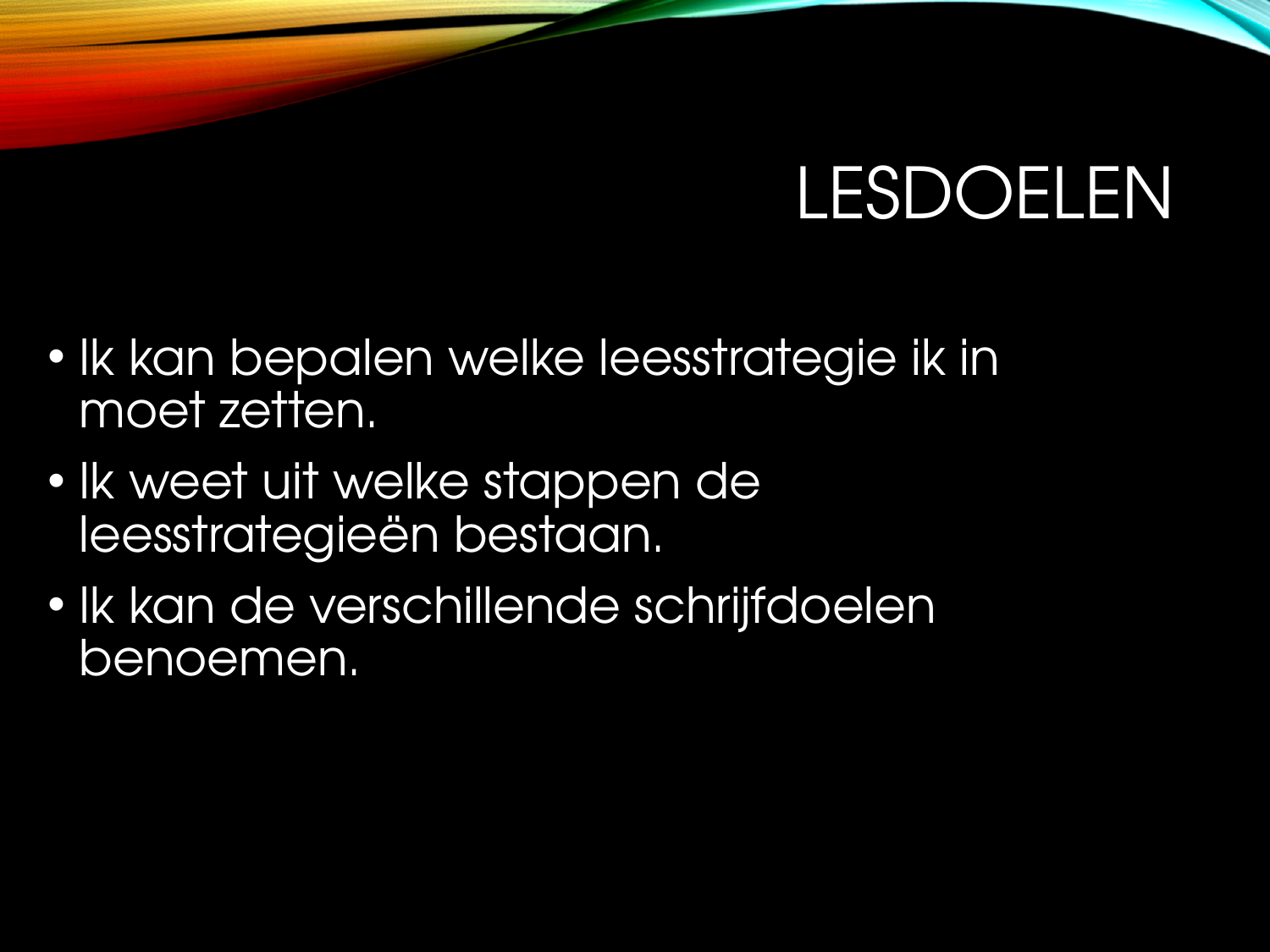

# lesdoelen
Ik kan bepalen welke leesstrategie ik in moet zetten.
Ik weet uit welke stappen de leesstrategieën bestaan.
Ik kan de verschillende schrijfdoelen benoemen.